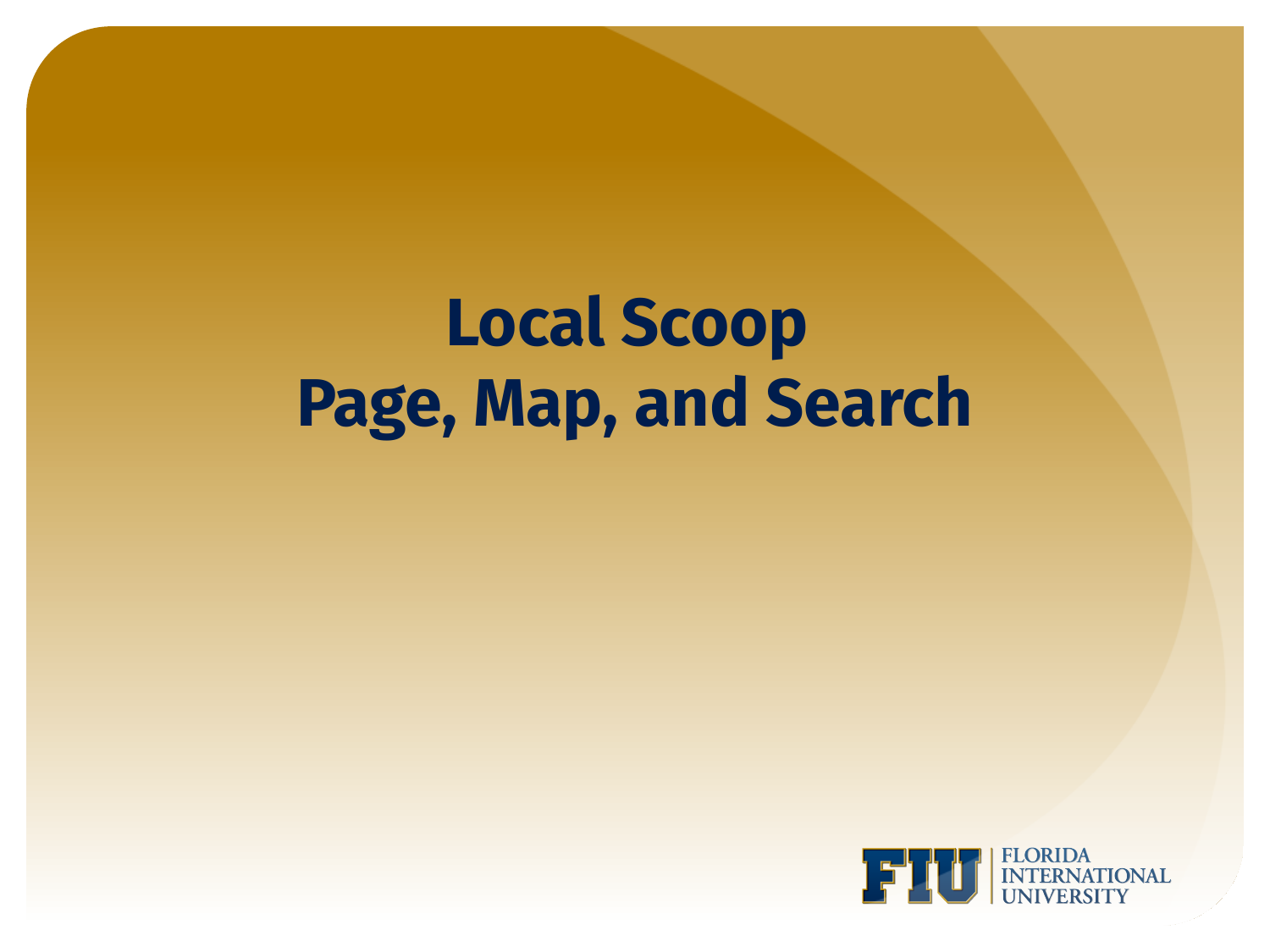

# Local Scoop
Page, Map, and Search